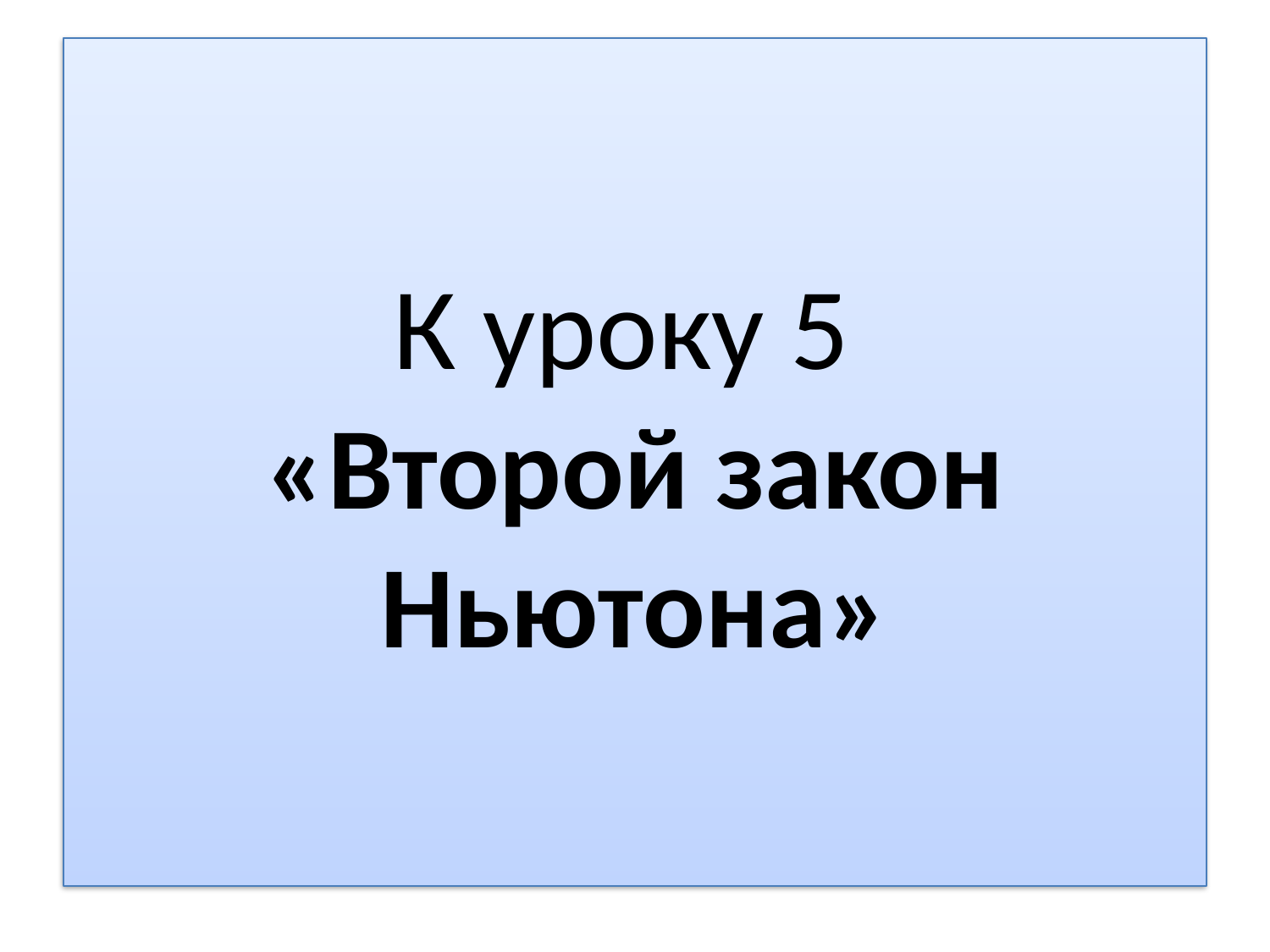

# К уроку 5 «Второй закон Ньютона»